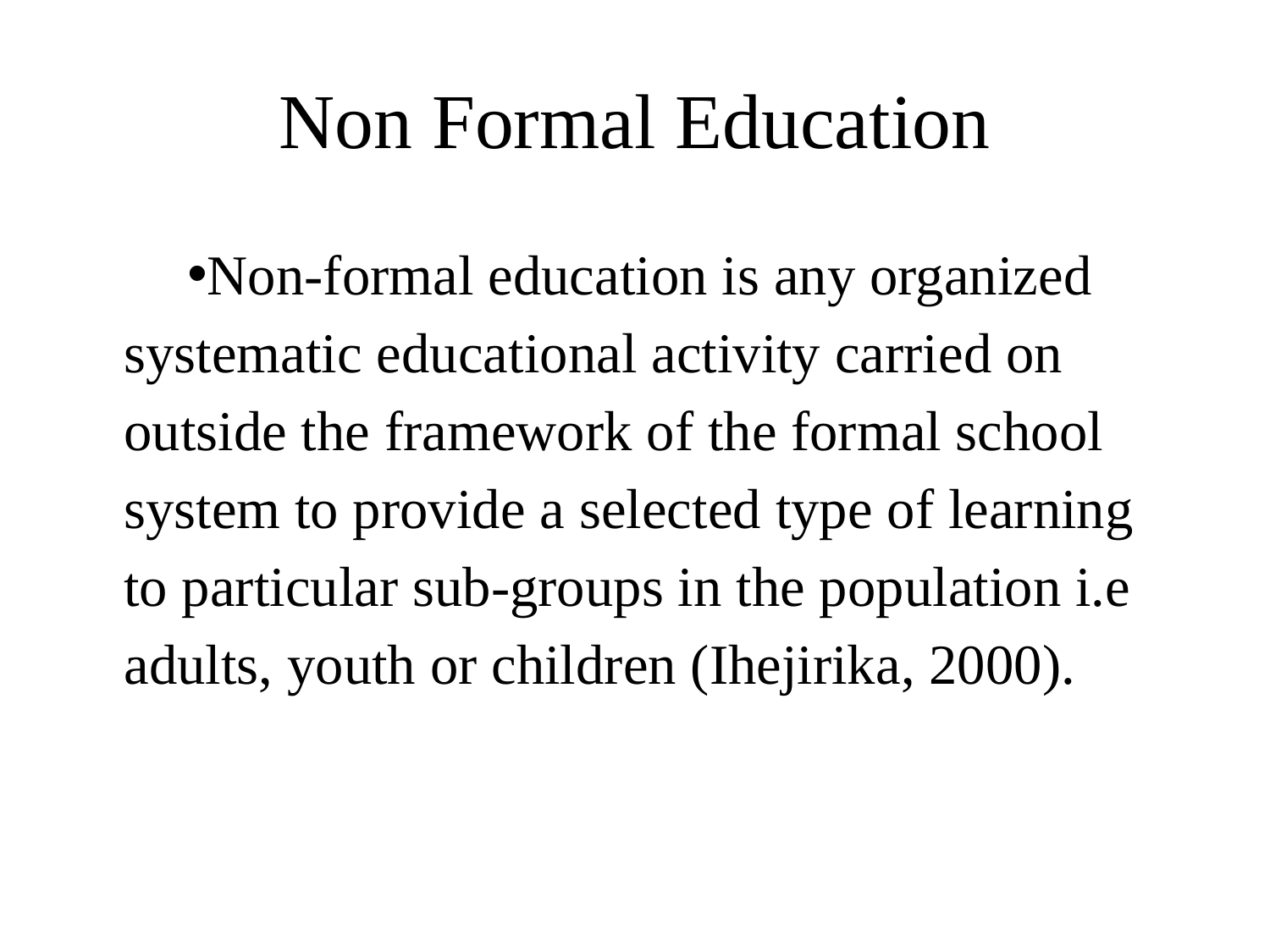

# Non Formal Education
Non-formal education is any organized systematic educational activity carried on outside the framework of the formal school system to provide a selected type of learning to particular sub-groups in the population i.e adults, youth or children (Ihejirika, 2000).